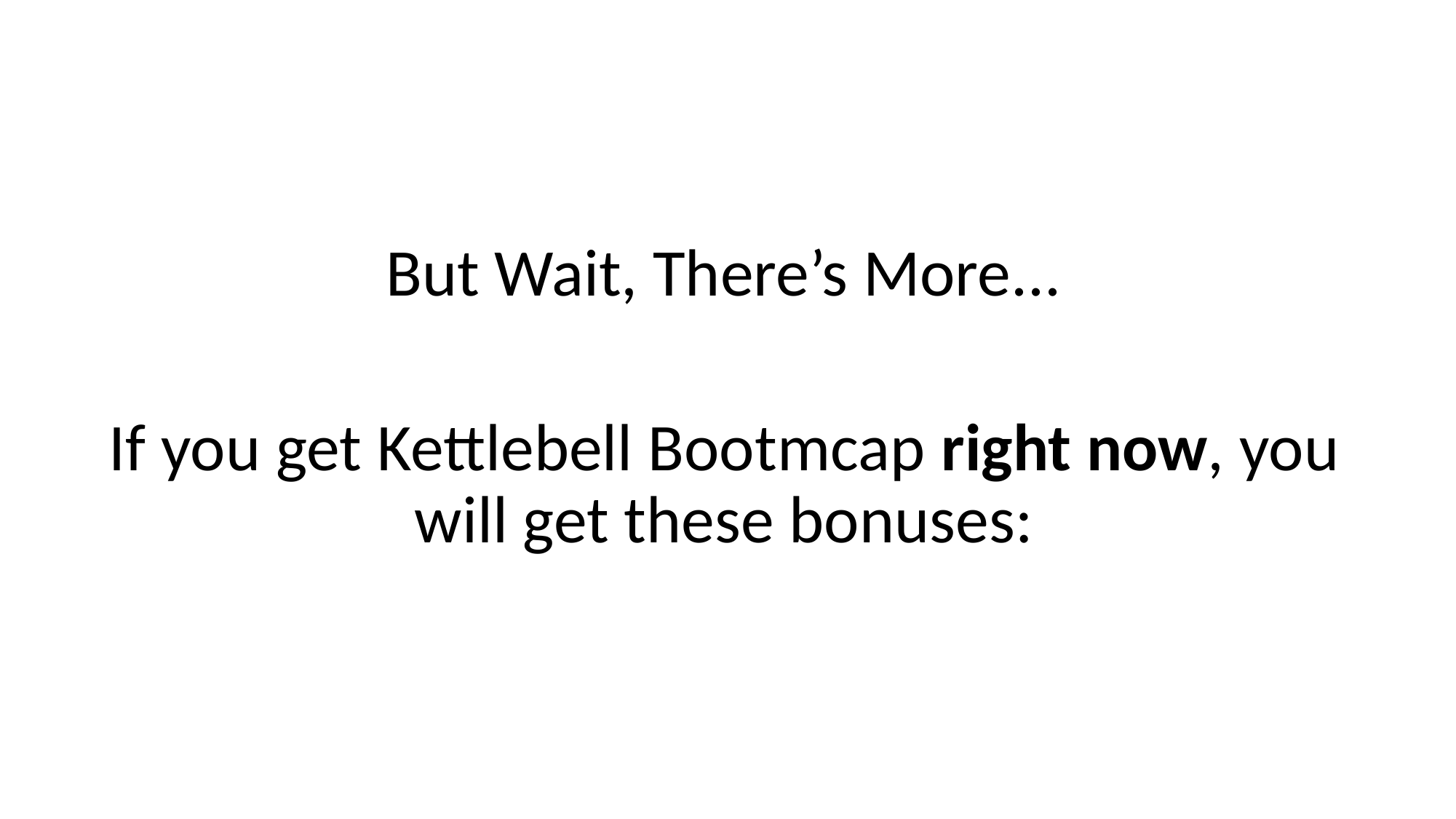

But Wait, There’s More...

If you get Kettlebell Bootmcap right now, you will get these bonuses: